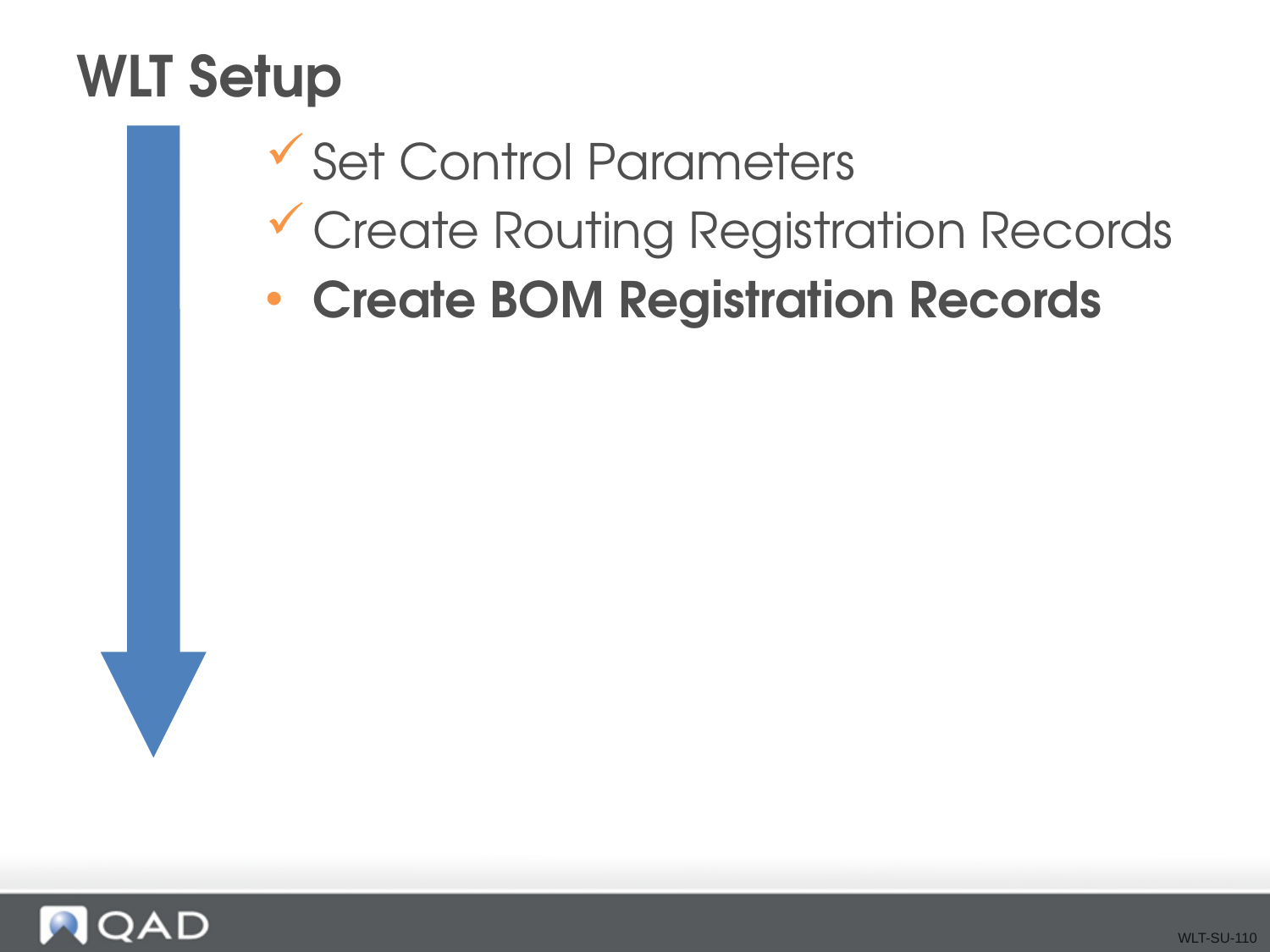

# WLT Setup
Set Control Parameters
Create Routing Registration Records
Create BOM Registration Records

WLT-SU-110